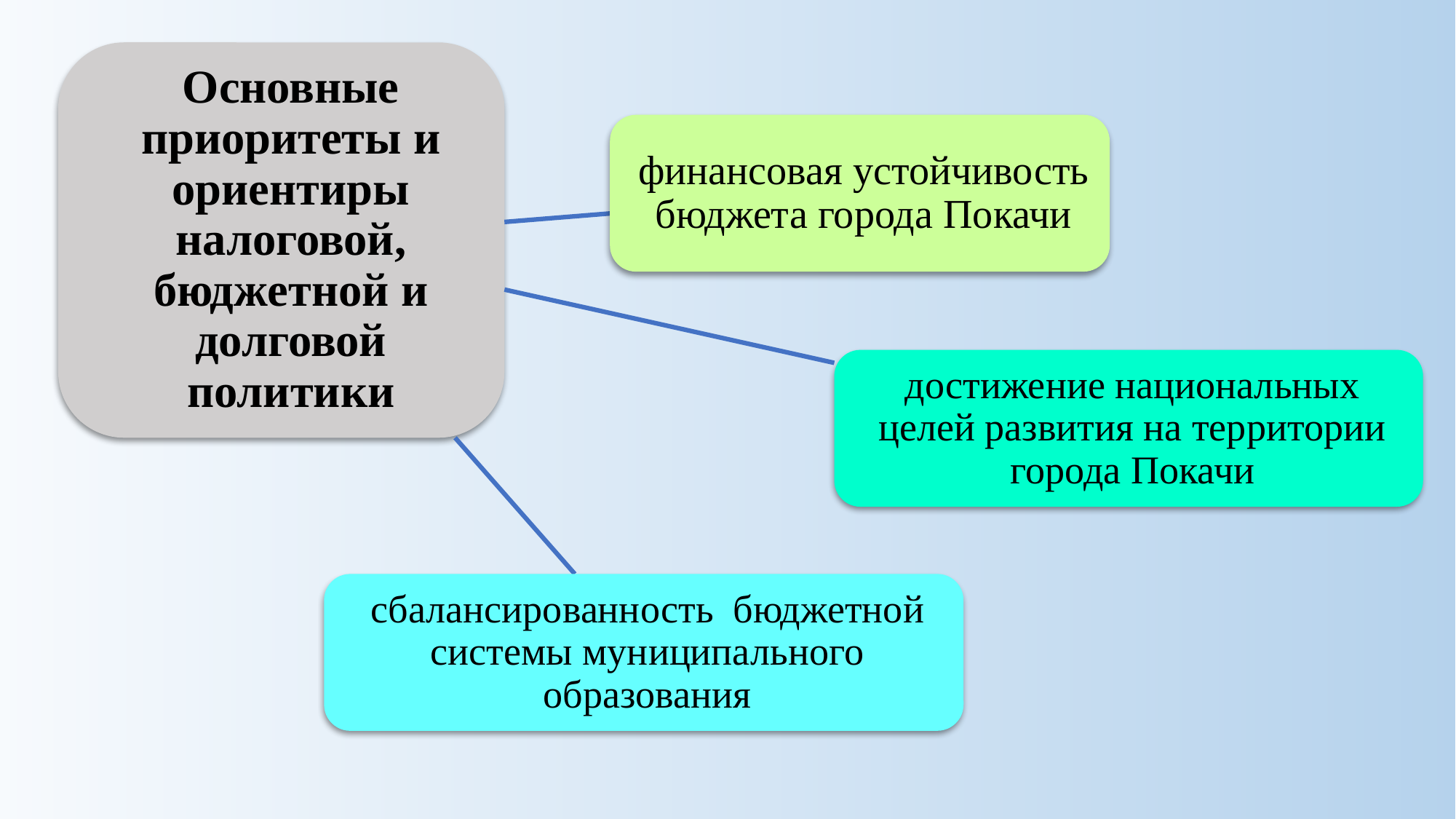

Основные приоритеты и ориентиры налоговой, бюджетной и долговой политики
финансовая устойчивость бюджета города Покачи
достижение национальных целей развития на территории города Покачи
сбалансированность  бюджетной системы муниципального образования